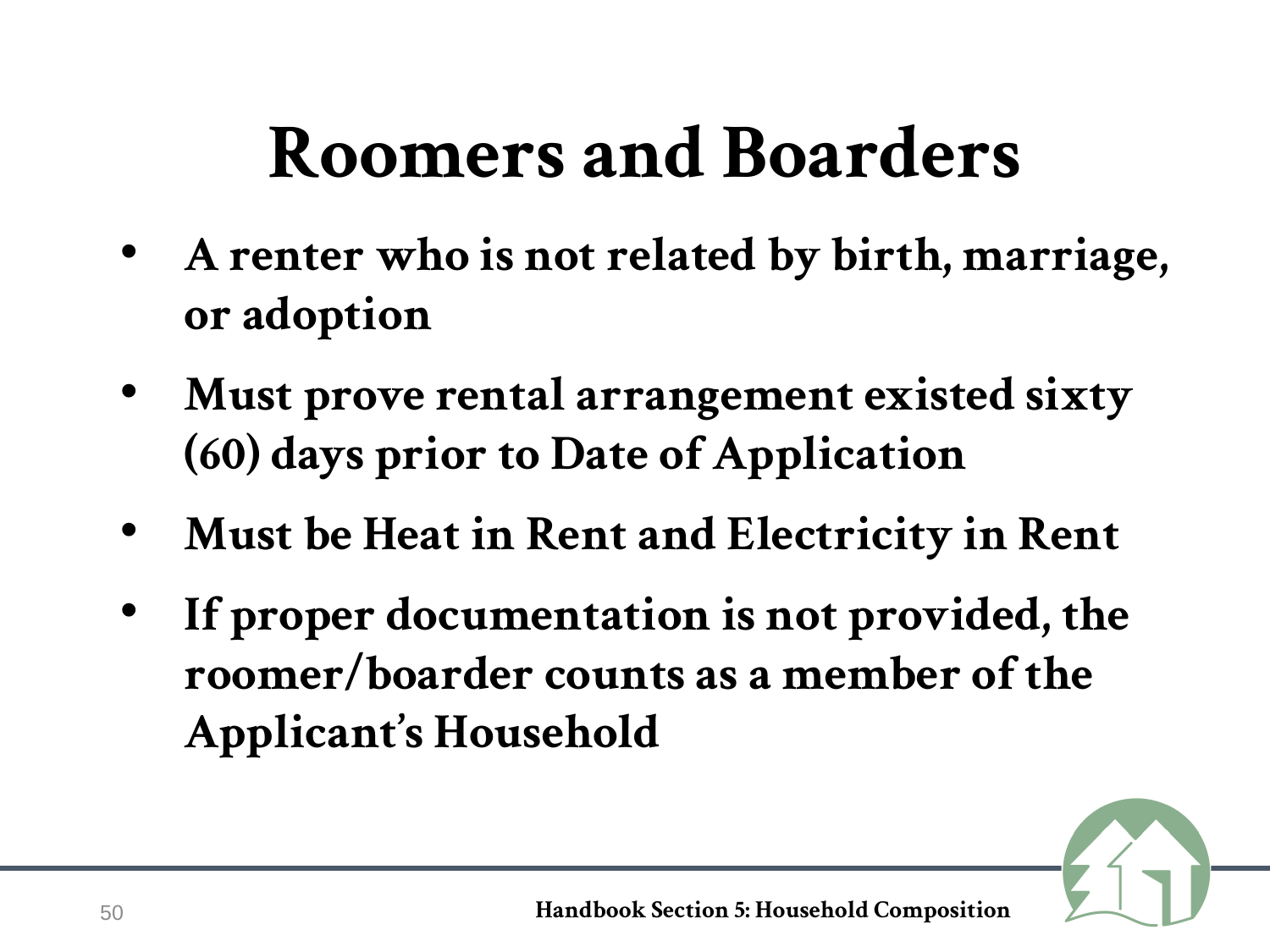

Roomers and Boarders
A renter who is not related by birth, marriage, or adoption
Must prove rental arrangement existed sixty (60) days prior to Date of Application
Must be Heat in Rent and Electricity in Rent
If proper documentation is not provided, the roomer/boarder counts as a member of the Applicant’s Household

50
Handbook Section 5: Household Composition